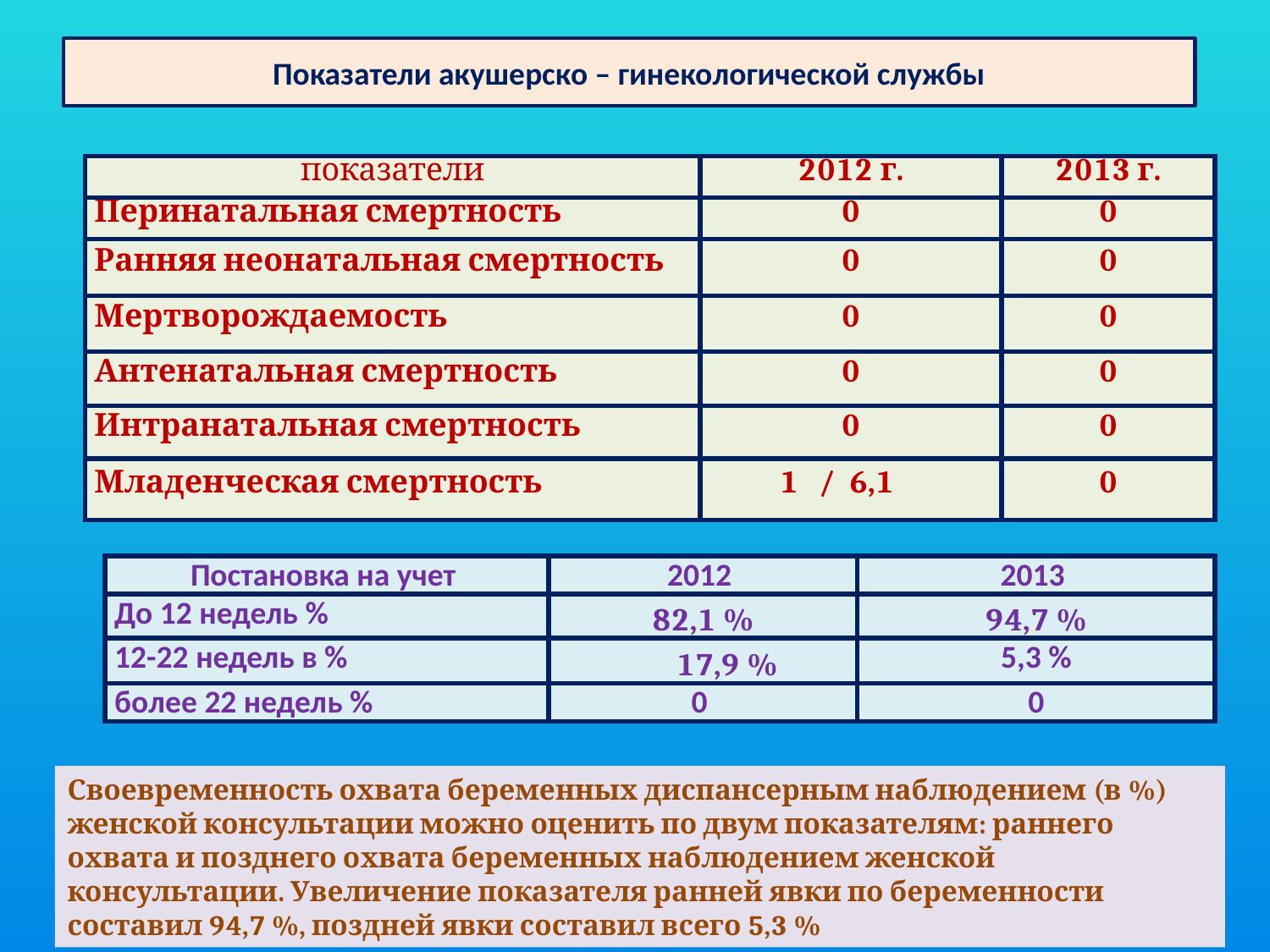

# Показатели акушерско – гинекологической службы
| показатели | 2012 г. | 2013 г. |
| --- | --- | --- |
| Перинатальная смертность | 0 | 0 |
| Ранняя неонатальная смертность | 0 | 0 |
| Мертворождаемость | 0 | 0 |
| Антенатальная смертность | 0 | 0 |
| Интранатальная смертность | 0 | 0 |
| Младенческая смертность | 1 / 6,1 | 0 |
| Постановка на учет | 2012 | 2013 |
| --- | --- | --- |
| До 12 недель % | 82,1 % | 94,7 % |
| 12-22 недель в % | 17,9 % | 5,3 % |
| более 22 недель % | 0 | 0 |
Своевременность охвата беременных диспансерным наблюдением (в %) женской консультации можно оценить по двум показателям: раннего охвата и позднего охвата беременных наблюдением женской консультации. Увеличение показателя ранней явки по беременности составил 94,7 %, поздней явки составил всего 5,3 %